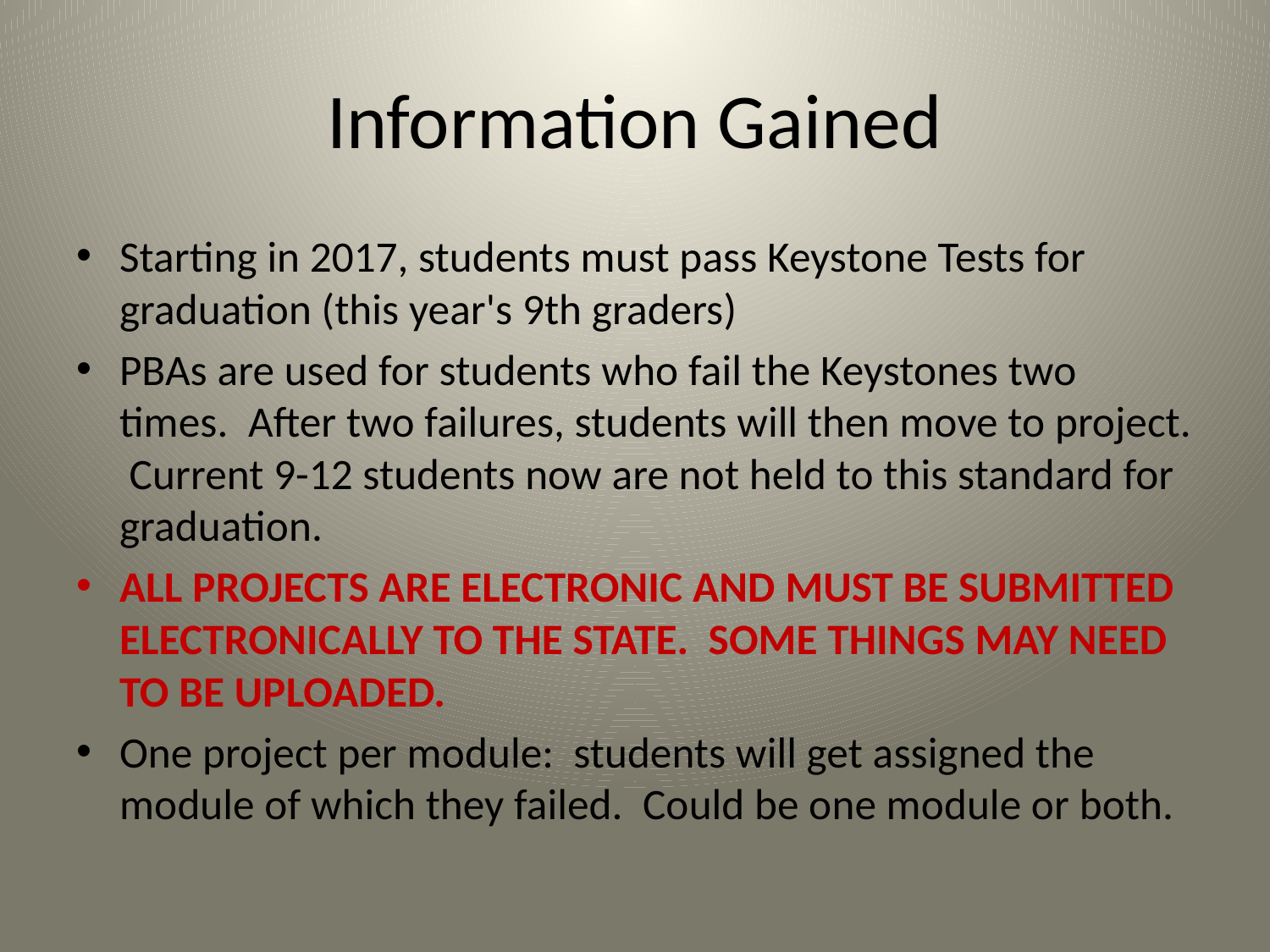

# Information Gained
Starting in 2017, students must pass Keystone Tests for graduation (this year's 9th graders)
PBAs are used for students who fail the Keystones two times.  After two failures, students will then move to project.  Current 9-12 students now are not held to this standard for graduation.
ALL PROJECTS ARE ELECTRONIC AND MUST BE SUBMITTED ELECTRONICALLY TO THE STATE.  SOME THINGS MAY NEED TO BE UPLOADED.
One project per module:  students will get assigned the module of which they failed.  Could be one module or both.